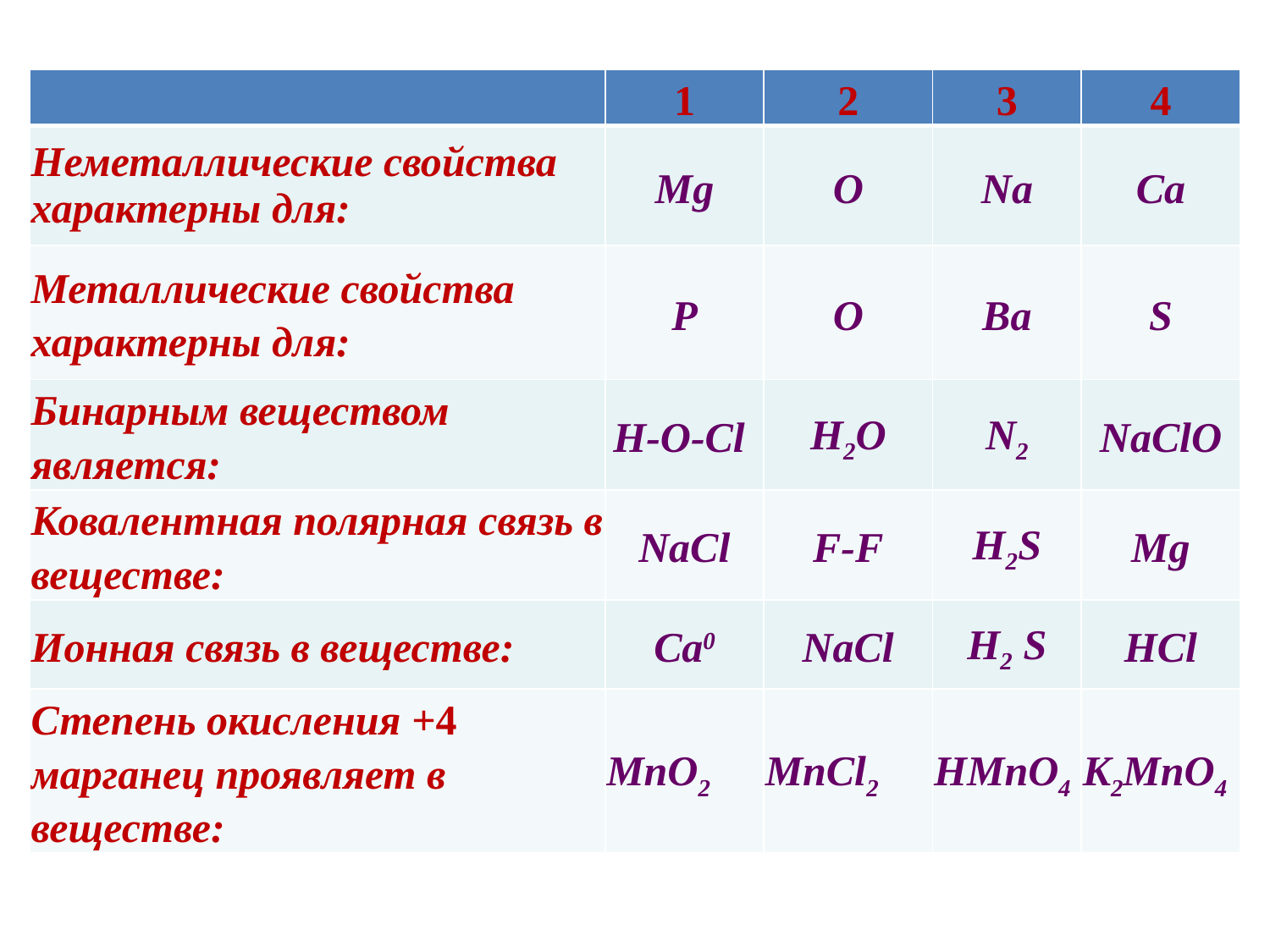

|  | 1 | 2 | 3 | 4 |
| --- | --- | --- | --- | --- |
| Неметаллические свойства характерны для: | Мg | О | Na | Ca |
| Металлические свойства характерны для: | P | O | Ba | S |
| Бинарным веществом является: | H-O-Cl | H2O | N2 | NaClO |
| Ковалентная полярная связь в веществе: | NaCl | F-F | H2S | Mg |
| Ионная связь в веществе: | Ca0 | NaСl | H2 S | HCl |
| Степень окисления +4 марганец проявляет в веществе: | MnO2 | MnCl2 | HMnO4 | K2MnO4 |